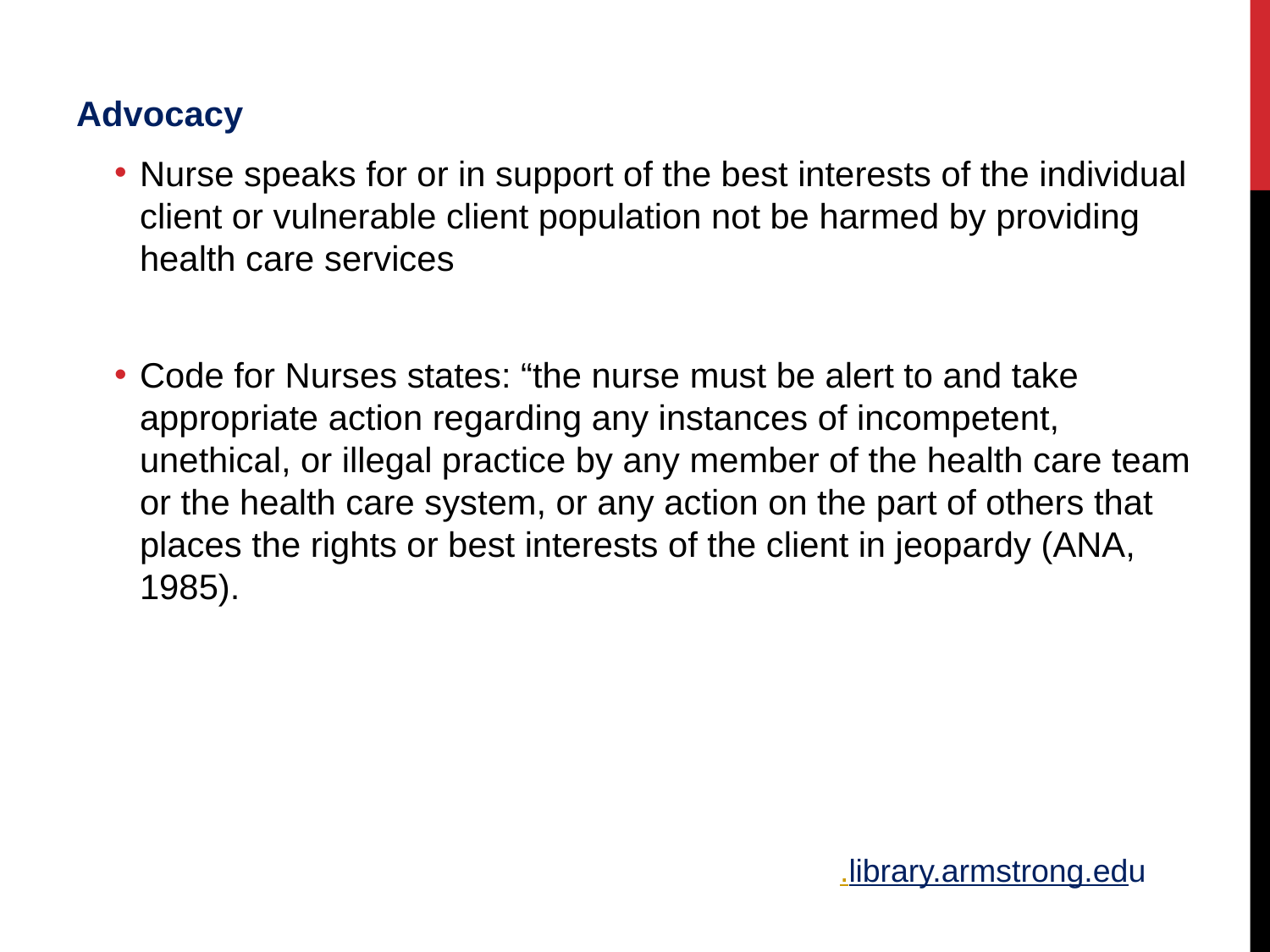

Advocacy
Nurse speaks for or in support of the best interests of the individual client or vulnerable client population not be harmed by providing health care services

Code for Nurses states: “the nurse must be alert to and take appropriate action regarding any instances of incompetent, unethical, or illegal practice by any member of the health care team or the health care system, or any action on the part of others that places the rights or best interests of the client in jeopardy (ANA, 1985).
.library.armstrong.edu